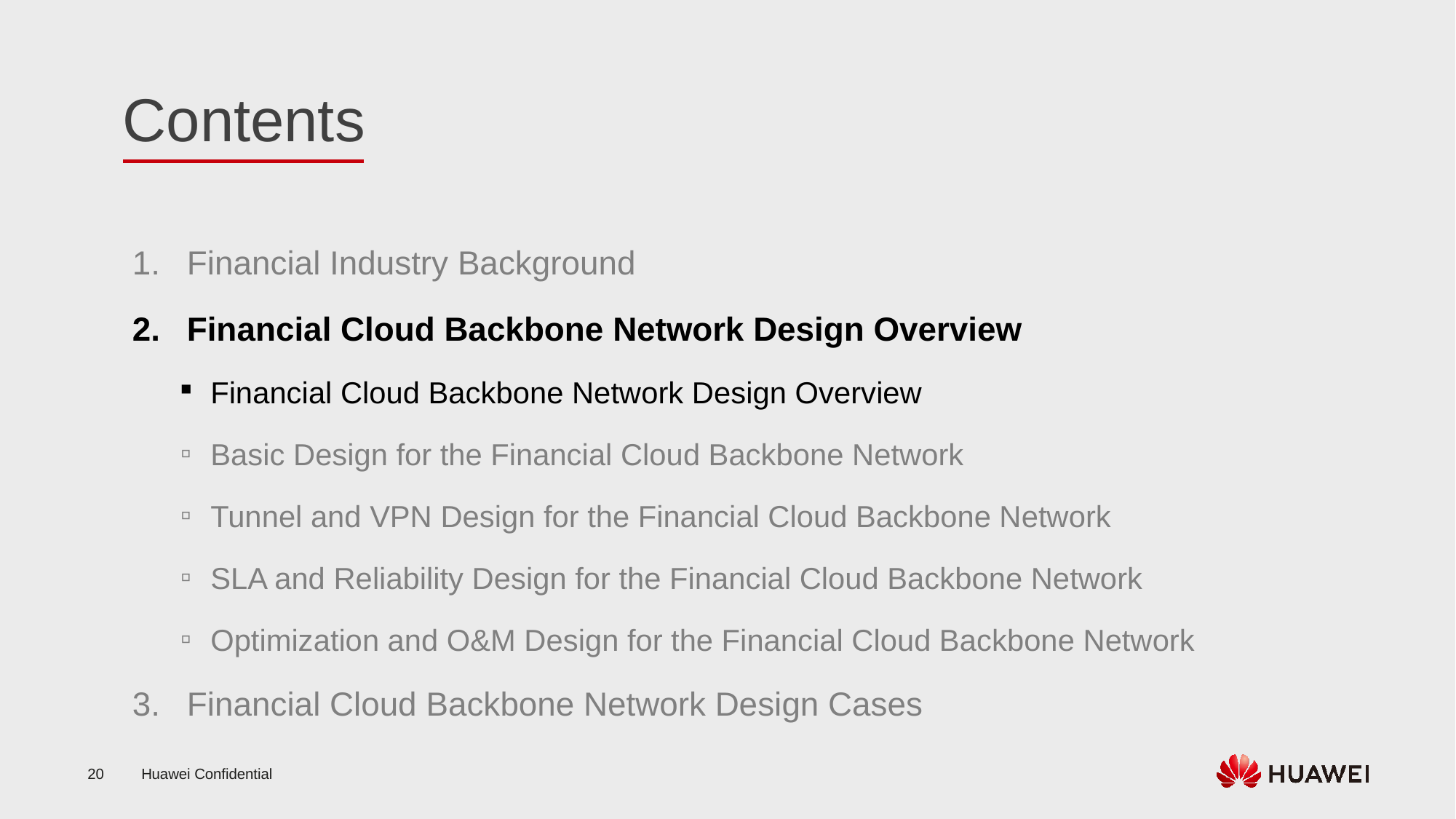

Financial Industry Background
Financial Cloud Backbone Network Design Overview
Financial Cloud Backbone Network Design Overview
Basic Design for the Financial Cloud Backbone Network
Tunnel and VPN Design for the Financial Cloud Backbone Network
SLA and Reliability Design for the Financial Cloud Backbone Network
Optimization and O&M Design for the Financial Cloud Backbone Network
Financial Cloud Backbone Network Design Cases